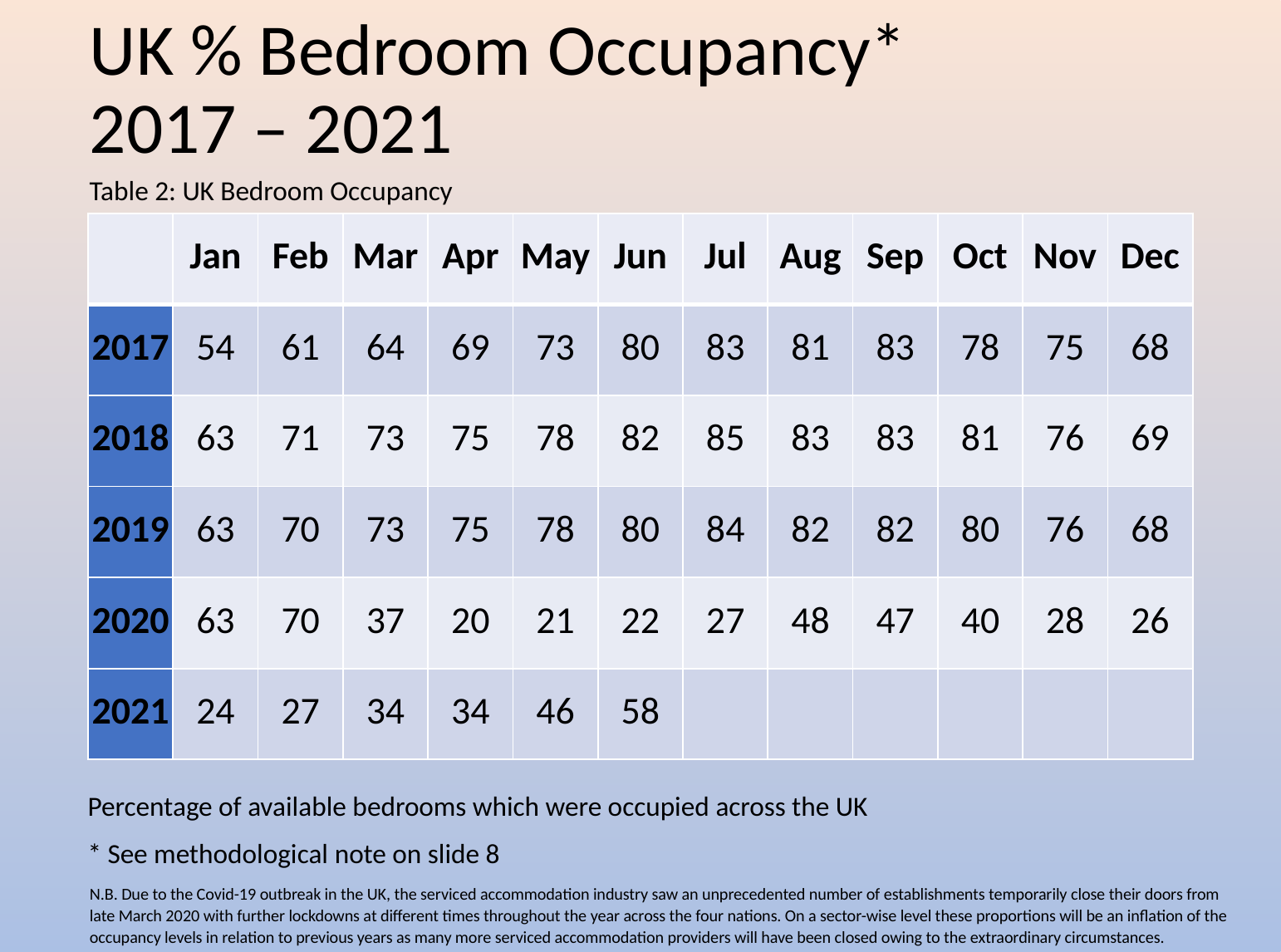

# UK % Bedroom Occupancy* 2017 – 2021
Table 2: UK Bedroom Occupancy
|  | Jan | Feb | Mar | Apr | May | Jun | Jul | Aug | Sep | Oct | Nov | Dec |
| --- | --- | --- | --- | --- | --- | --- | --- | --- | --- | --- | --- | --- |
| 2017 | 54 | 61 | 64 | 69 | 73 | 80 | 83 | 81 | 83 | 78 | 75 | 68 |
| 2018 | 63 | 71 | 73 | 75 | 78 | 82 | 85 | 83 | 83 | 81 | 76 | 69 |
| 2019 | 63 | 70 | 73 | 75 | 78 | 80 | 84 | 82 | 82 | 80 | 76 | 68 |
| 2020 | 63 | 70 | 37 | 20 | 21 | 22 | 27 | 48 | 47 | 40 | 28 | 26 |
| 2021 | 24 | 27 | 34 | 34 | 46 | 58 |  |  |  |  |  |  |
Percentage of available bedrooms which were occupied across the UK
* See methodological note on slide 8
N.B. Due to the Covid-19 outbreak in the UK, the serviced accommodation industry saw an unprecedented number of establishments temporarily close their doors from late March 2020 with further lockdowns at different times throughout the year across the four nations. On a sector-wise level these proportions will be an inflation of the occupancy levels in relation to previous years as many more serviced accommodation providers will have been closed owing to the extraordinary circumstances.